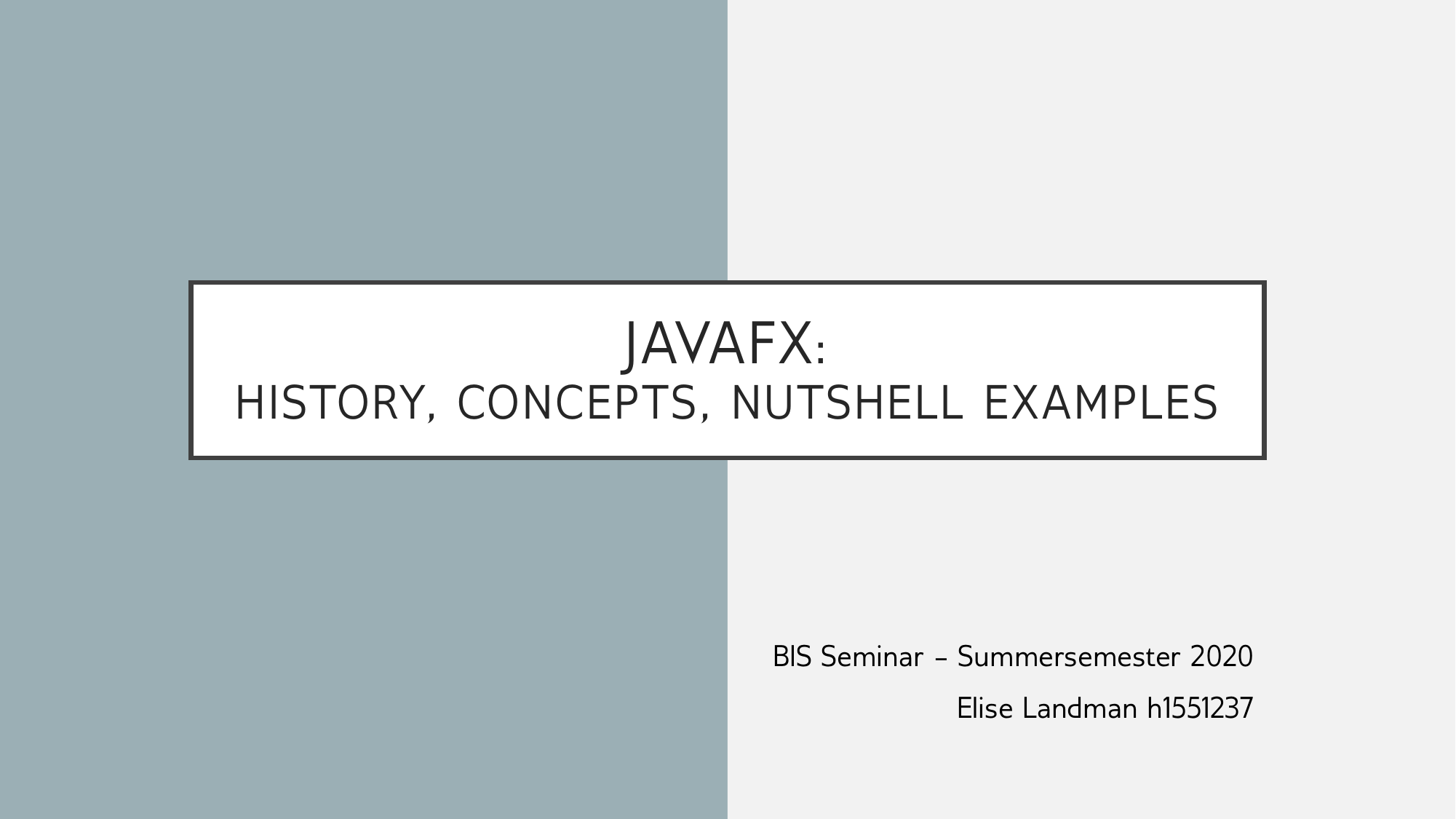

# JavaFX: History, Concepts, Nutshell Examples
BIS Seminar – Summersemester 2020
Elise Landman h1551237